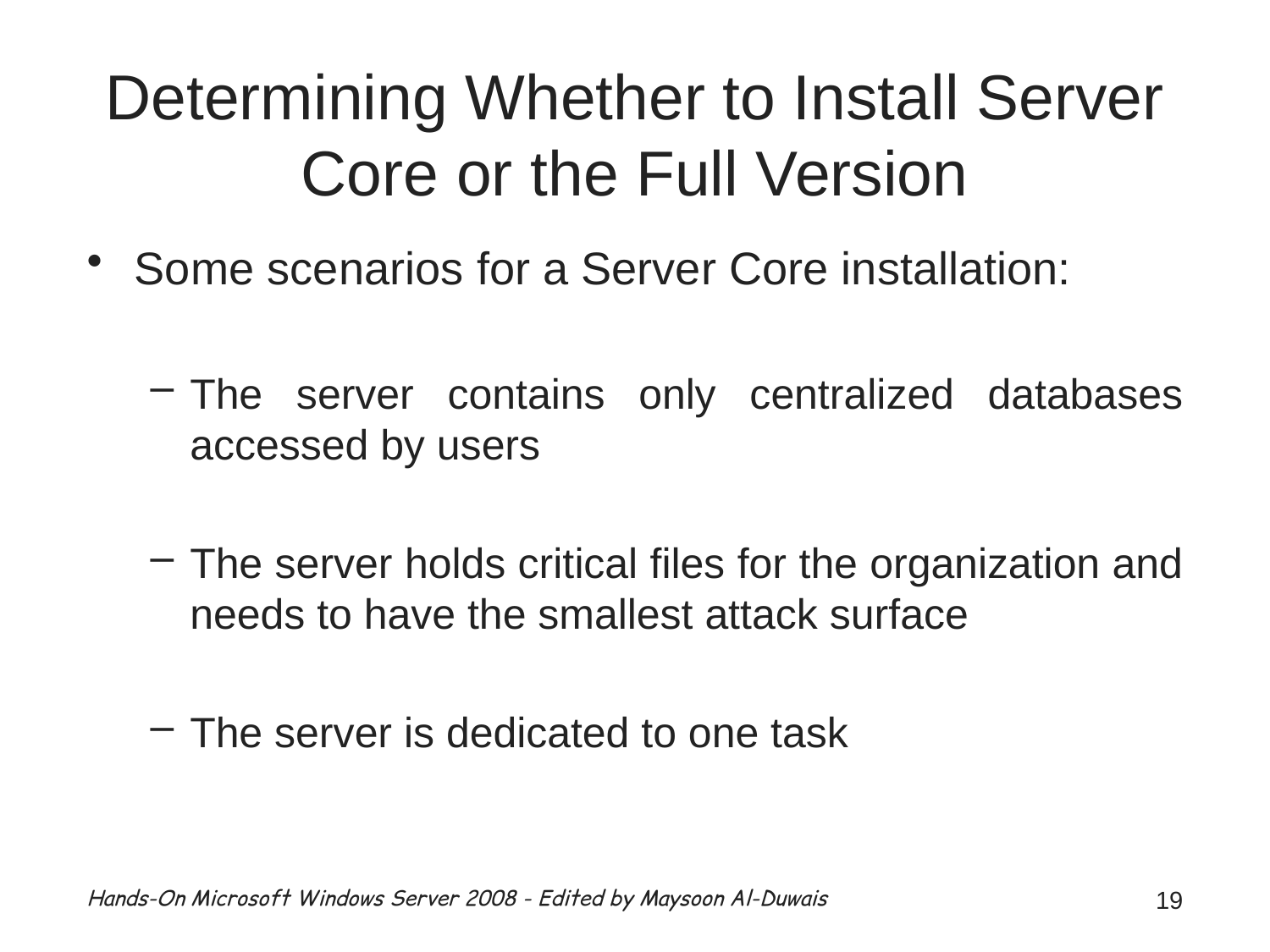

# Determining Whether to Install Server Core or the Full Version
Some scenarios for a Server Core installation:

The server contains only centralized databases accessed by users

The server holds critical files for the organization and needs to have the smallest attack surface

The server is dedicated to one task
Hands-On Microsoft Windows Server 2008 - Edited by Maysoon Al-Duwais
19